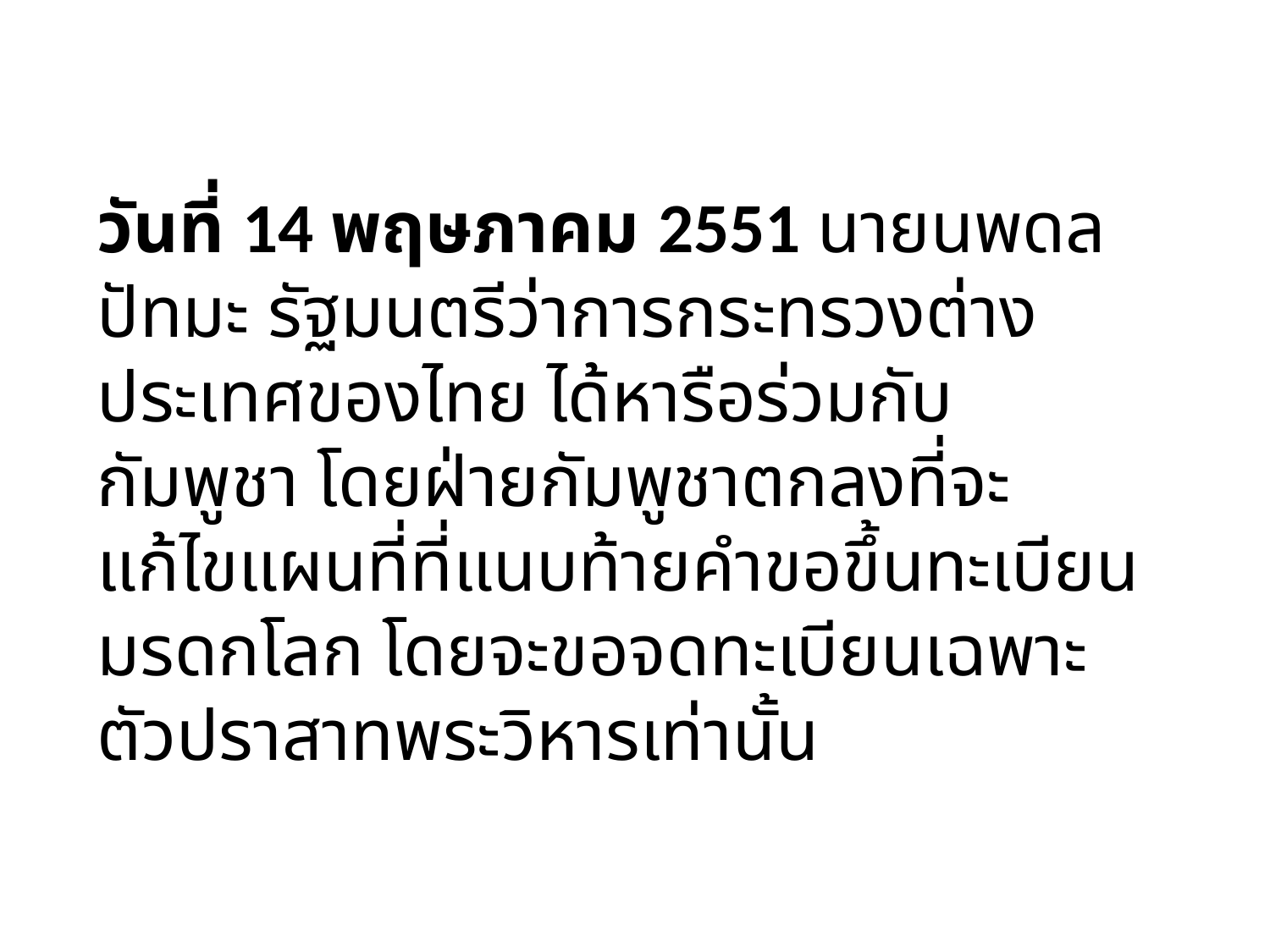

วันที่ 14 พฤษภาคม 2551 นายนพดล ปัทมะ รัฐมนตรีว่าการกระทรวงต่างประเทศของไทย ได้หารือร่วมกับกัมพูชา โดยฝ่ายกัมพูชาตกลงที่จะแก้ไขแผนที่ที่แนบท้ายคำขอขึ้นทะเบียนมรดกโลก โดยจะขอจดทะเบียนเฉพาะตัวปราสาทพระวิหารเท่านั้น